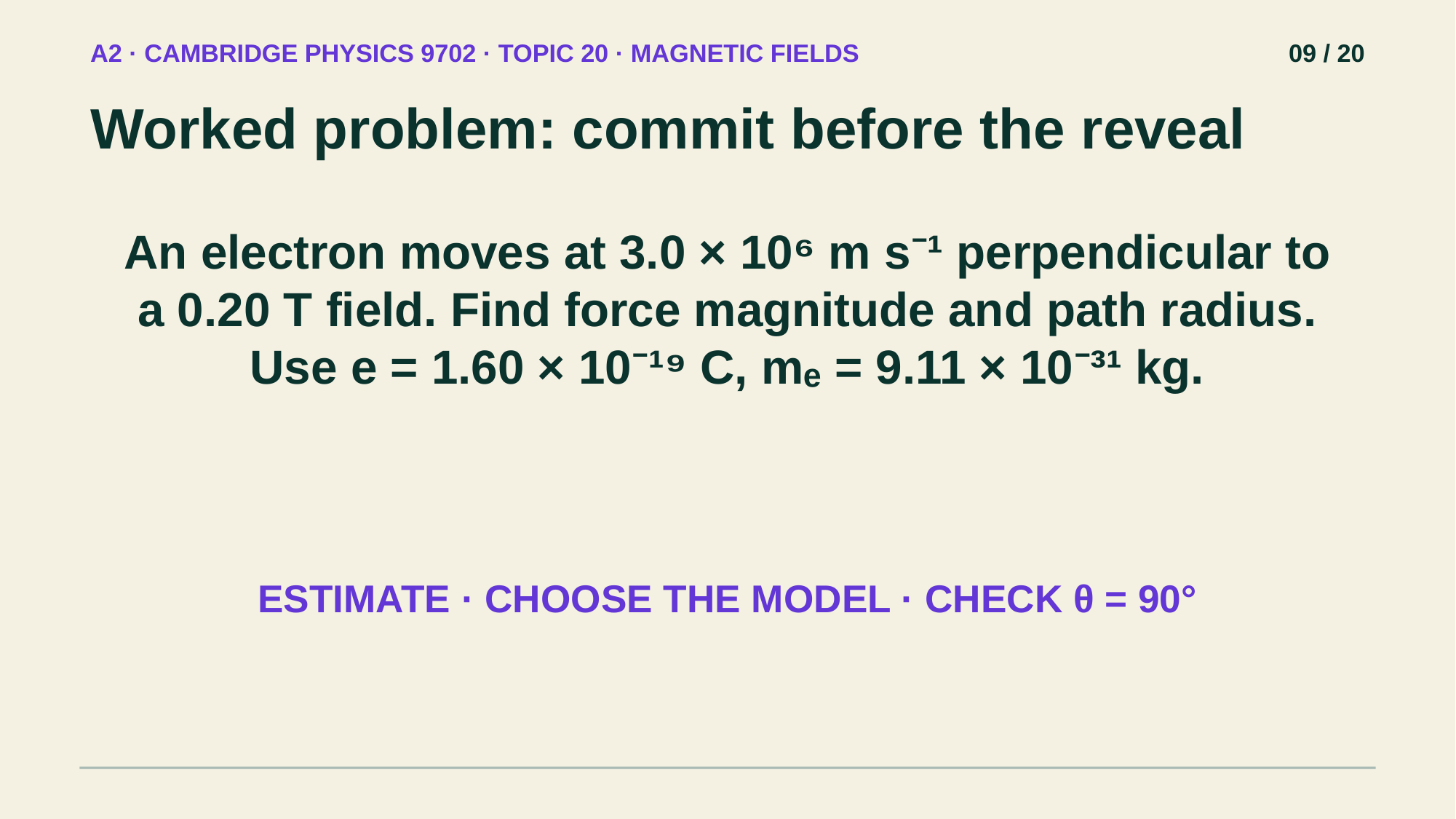

A2 · CAMBRIDGE PHYSICS 9702 · TOPIC 20 · MAGNETIC FIELDS
09 / 20
Worked problem: commit before the reveal
An electron moves at 3.0 × 10⁶ m s⁻¹ perpendicular to a 0.20 T field. Find force magnitude and path radius. Use e = 1.60 × 10⁻¹⁹ C, mₑ = 9.11 × 10⁻³¹ kg.
ESTIMATE · CHOOSE THE MODEL · CHECK θ = 90°